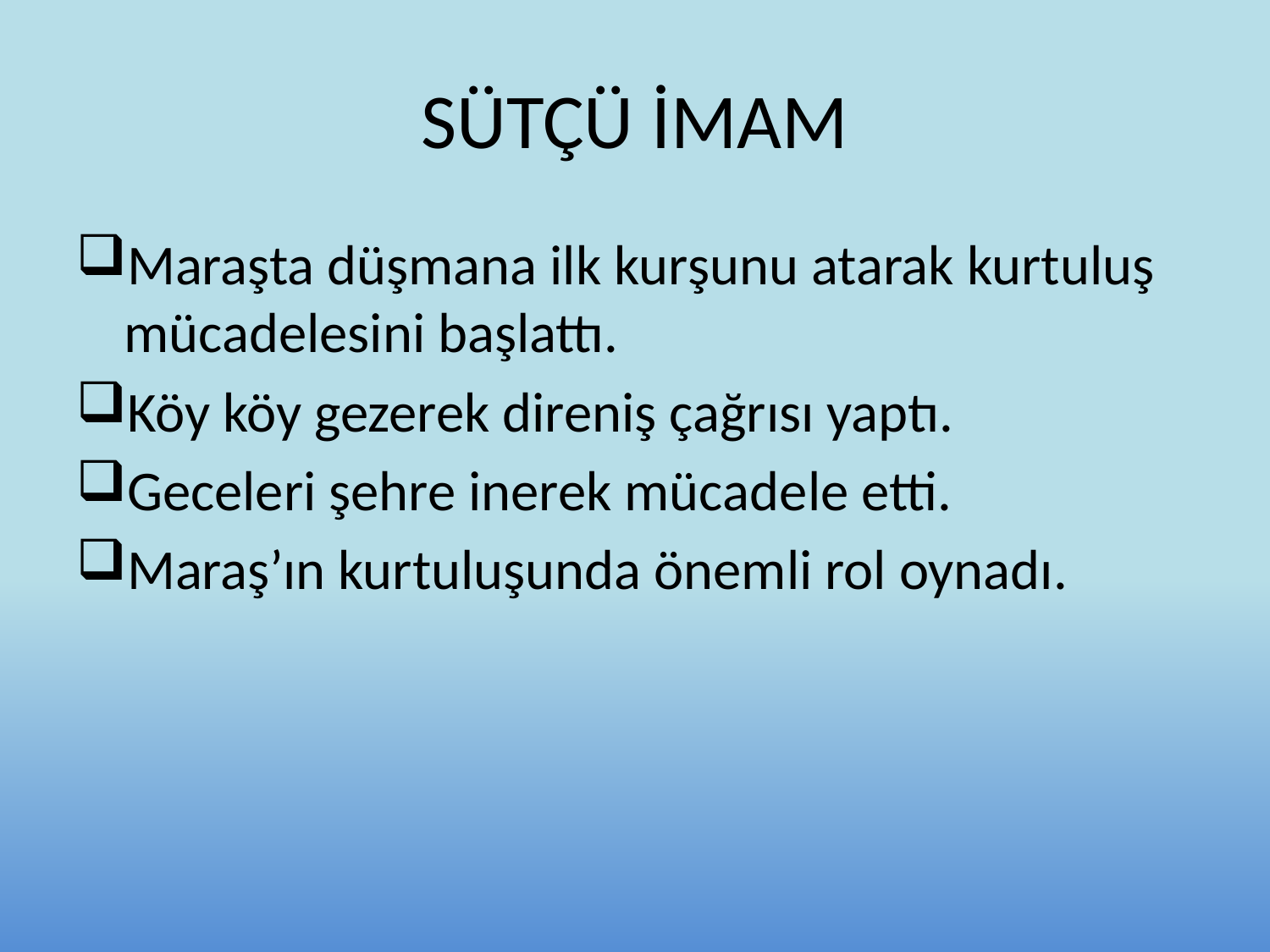

# SÜTÇÜ İMAM
Maraşta düşmana ilk kurşunu atarak kurtuluş mücadelesini başlattı.
Köy köy gezerek direniş çağrısı yaptı.
Geceleri şehre inerek mücadele etti.
Maraş’ın kurtuluşunda önemli rol oynadı.